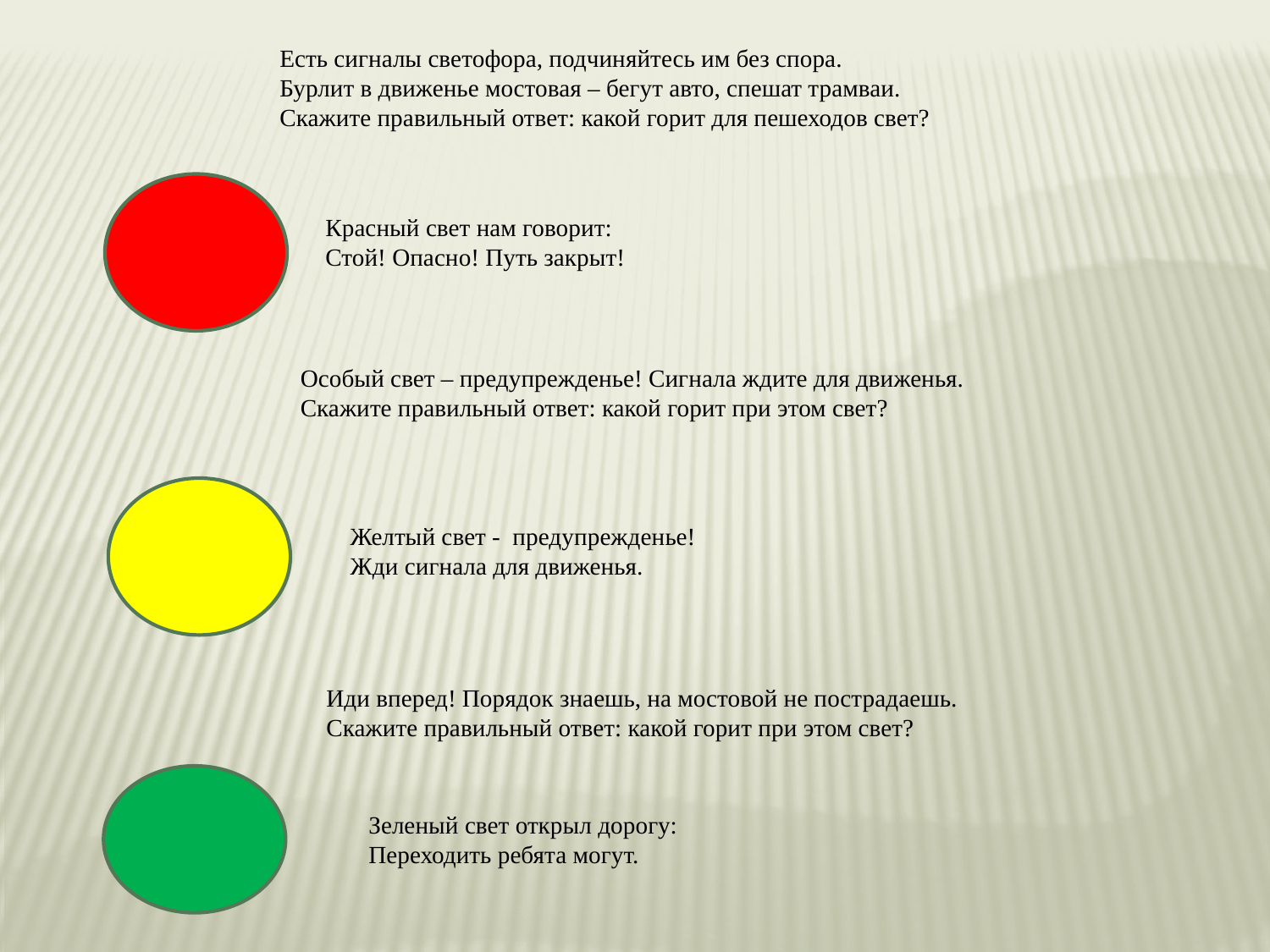

Есть сигналы светофора, подчиняйтесь им без спора.
Бурлит в движенье мостовая – бегут авто, спешат трамваи.
Скажите правильный ответ: какой горит для пешеходов свет?

Красный свет нам говорит:
Стой! Опасно! Путь закрыт!
Особый свет – предупрежденье! Сигнала ждите для движенья.
Скажите правильный ответ: какой горит при этом свет?

Желтый свет -  предупрежденье!
Жди сигнала для движенья.
Иди вперед! Порядок знаешь, на мостовой не пострадаешь.
Скажите правильный ответ: какой горит при этом свет?

Зеленый свет открыл дорогу:
Переходить ребята могут.